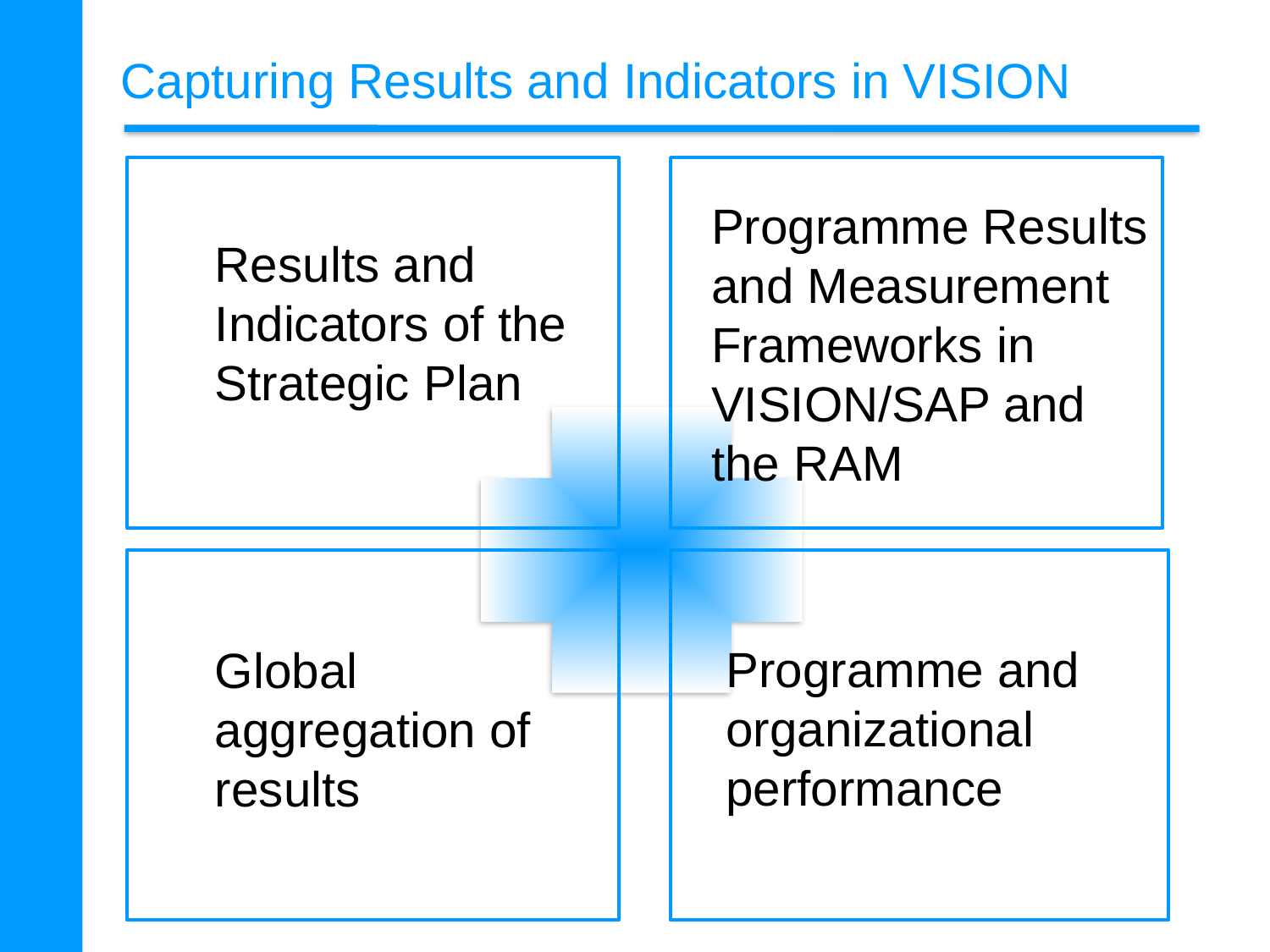

# Capturing Results and Indicators in VISION

Programme Results and Measurement Frameworks in VISION/SAP and the RAM
Results and Indicators of the Strategic Plan

Global aggregation of results
Programme and organizational performance